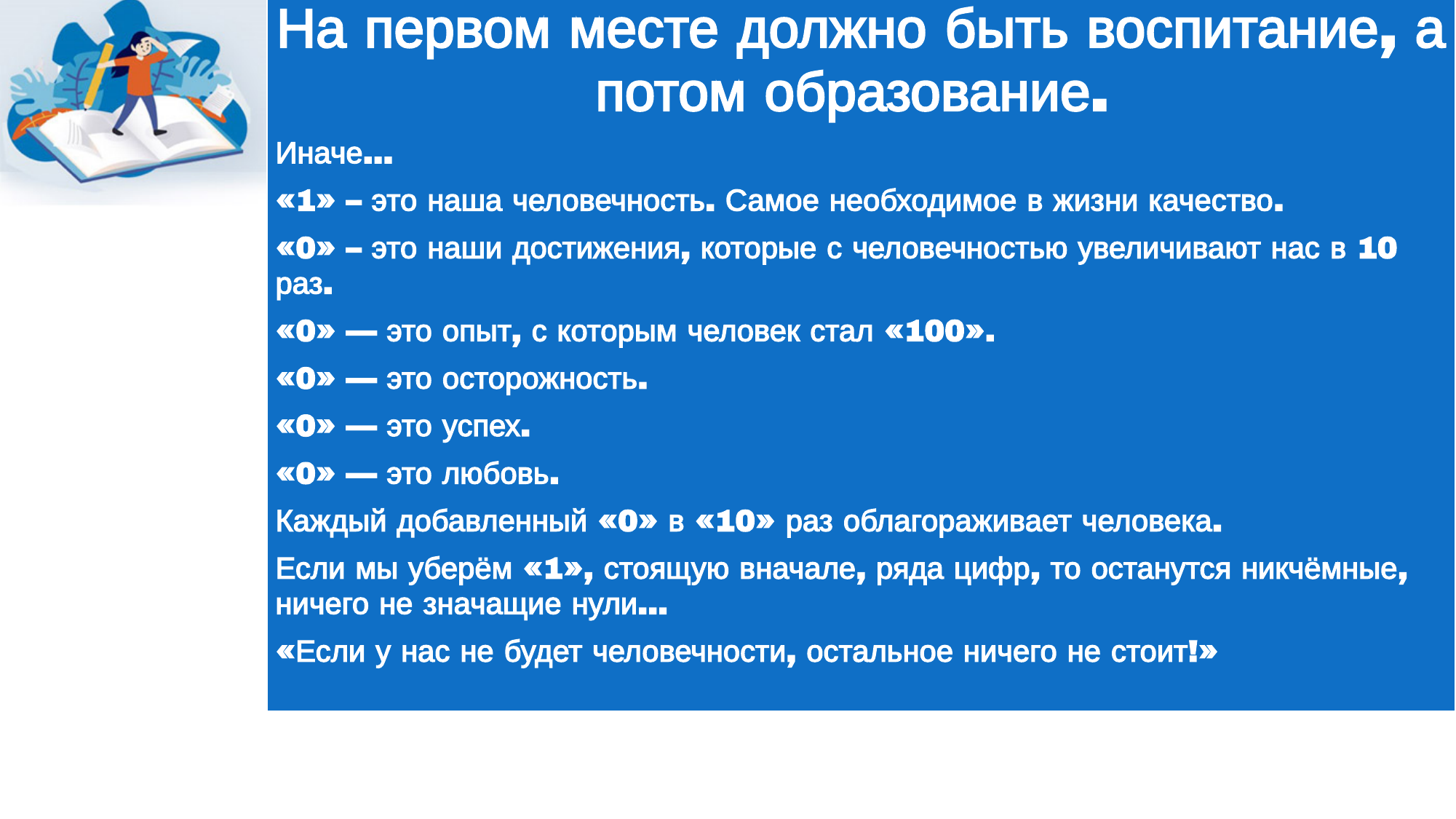

| На первом месте должно быть воспитание, а потом образование. Иначе… «1» – это наша человечность. Самое необходимое в жизни качество. «0» – это наши достижения, которые с человечностью увеличивают нас в 10 раз. «0» — это опыт, с которым человек стал «100». «0» — это осторожность. «0» — это успех. «0» — это любовь. Каждый добавленный «0» в «10» раз облагораживает человека. Если мы уберём «1», стоящую вначале, ряда цифр, то останутся никчёмные, ничего не значащие нули… «Если у нас не будет человечности, остальное ничего не стоит!» |
| --- |